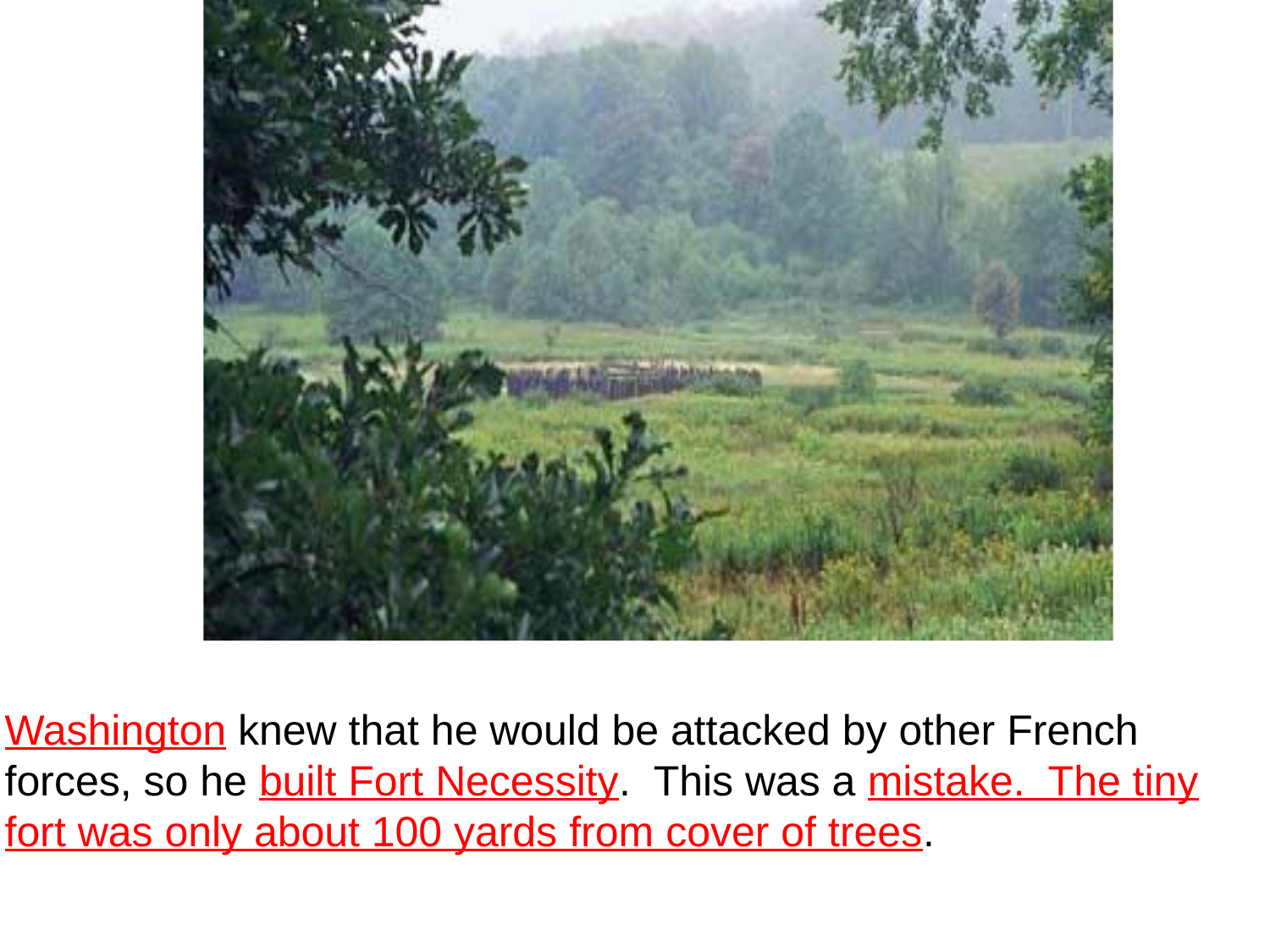

Washington knew that he would be attacked by other French forces, so he built Fort Necessity.  This was a mistake.  The tiny fort was only about 100 yards from cover of trees.